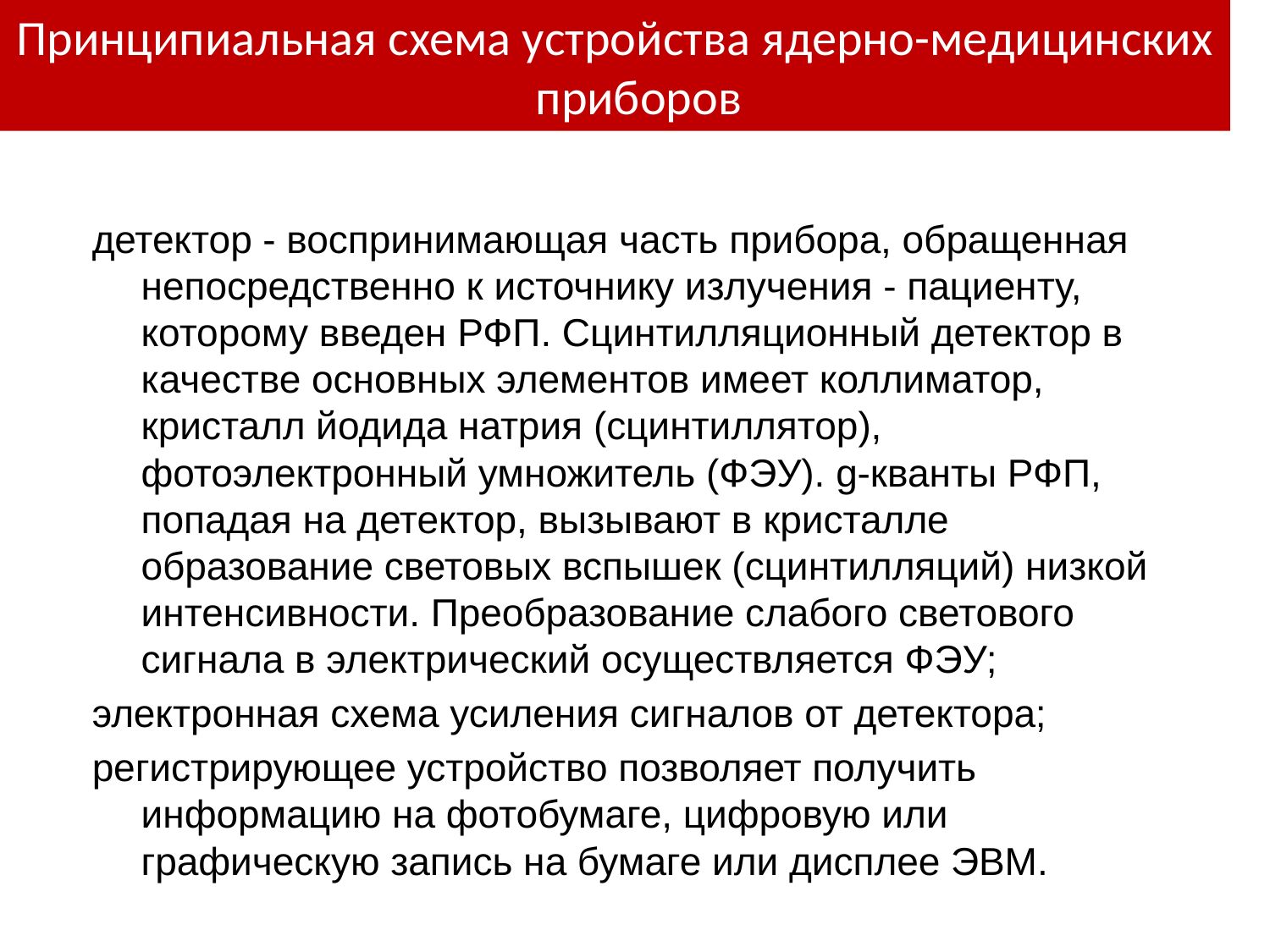

Принципиальная схема устройства ядерно-медицинских приборов
детектор - воспринимающая часть прибора, обращенная непосредственно к источнику излучения - пациенту, которому введен РФП. Сцинтилляционный детектор в качестве основных элементов имеет коллиматор, кристалл йодида натрия (сцинтиллятор), фотоэлектронный умножитель (ФЭУ). g-кванты РФП, попадая на детектор, вызывают в кристалле образование световых вспышек (сцинтилляций) низкой интенсивности. Преобразование слабого светового сигнала в электрический осуществляется ФЭУ;
электронная схема усиления сигналов от детектора;
регистрирующее устройство позволяет получить информацию на фотобумаге, цифровую или графическую запись на бумаге или дисплее ЭВМ.